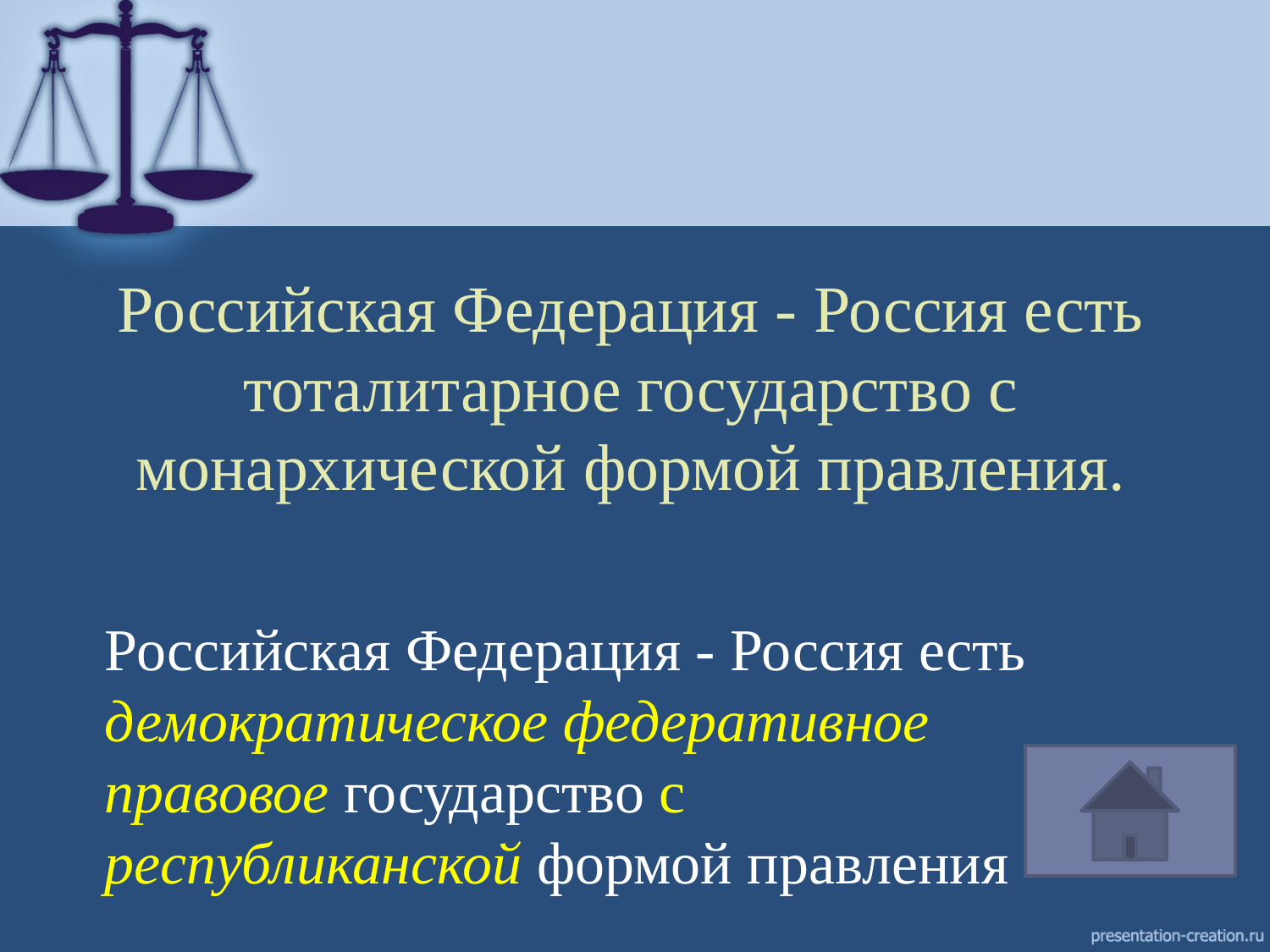

# Российская Федерация - Россия есть тоталитарное государство с монархической формой правления.
	Российская Федерация - Россия есть демократическое федеративное правовое государство с республиканской формой правления